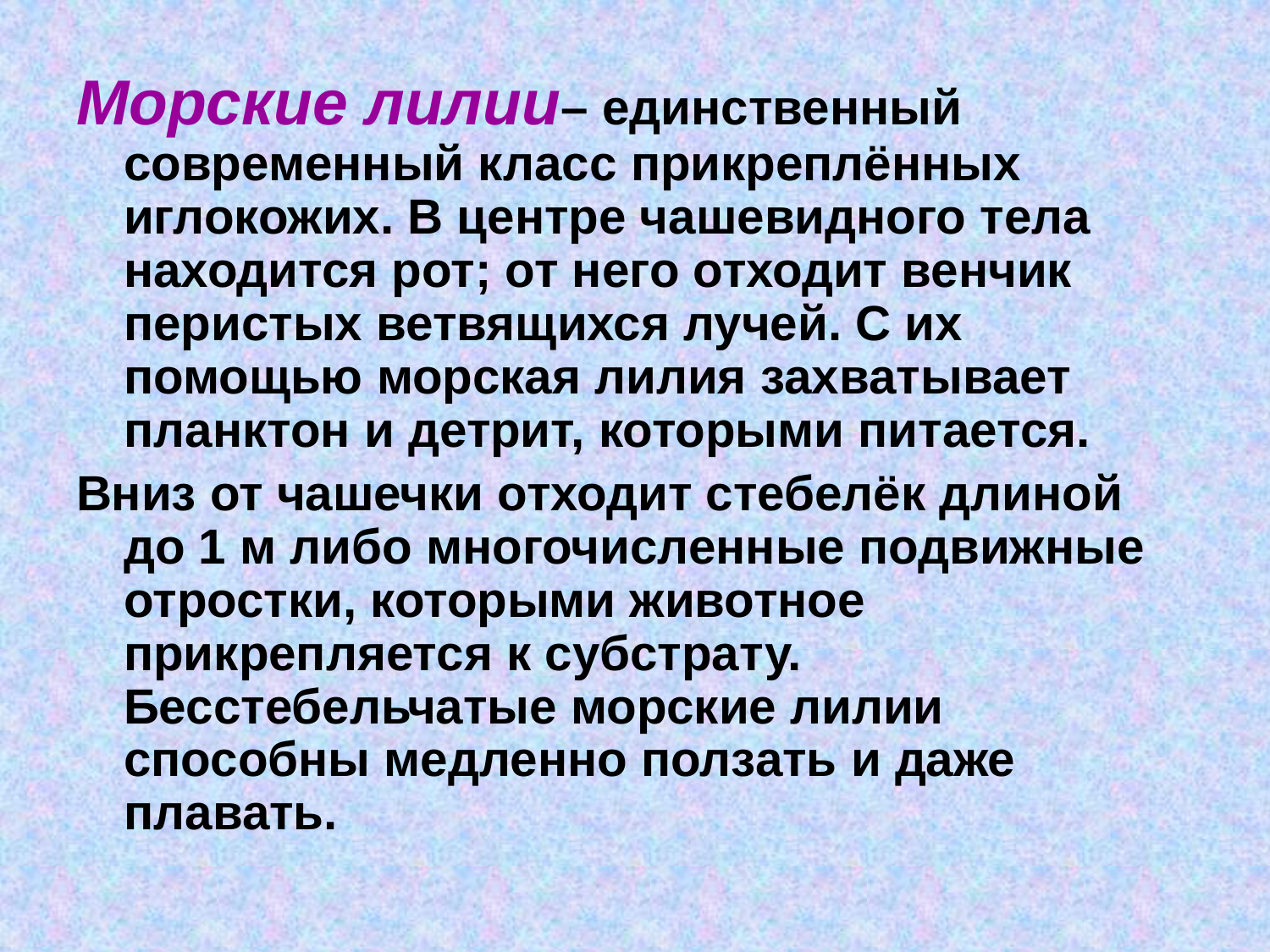

Морские лилии– единственный современный класс прикреплённых иглокожих. В центре чашевидного тела находится рот; от него отходит венчик перистых ветвящихся лучей. С их помощью морская лилия захватывает планктон и детрит, которыми питается.
Вниз от чашечки отходит стебелёк длиной до 1 м либо многочисленные подвижные отростки, которыми животное прикрепляется к субстрату. Бесстебельчатые морские лилии способны медленно ползать и даже плавать.